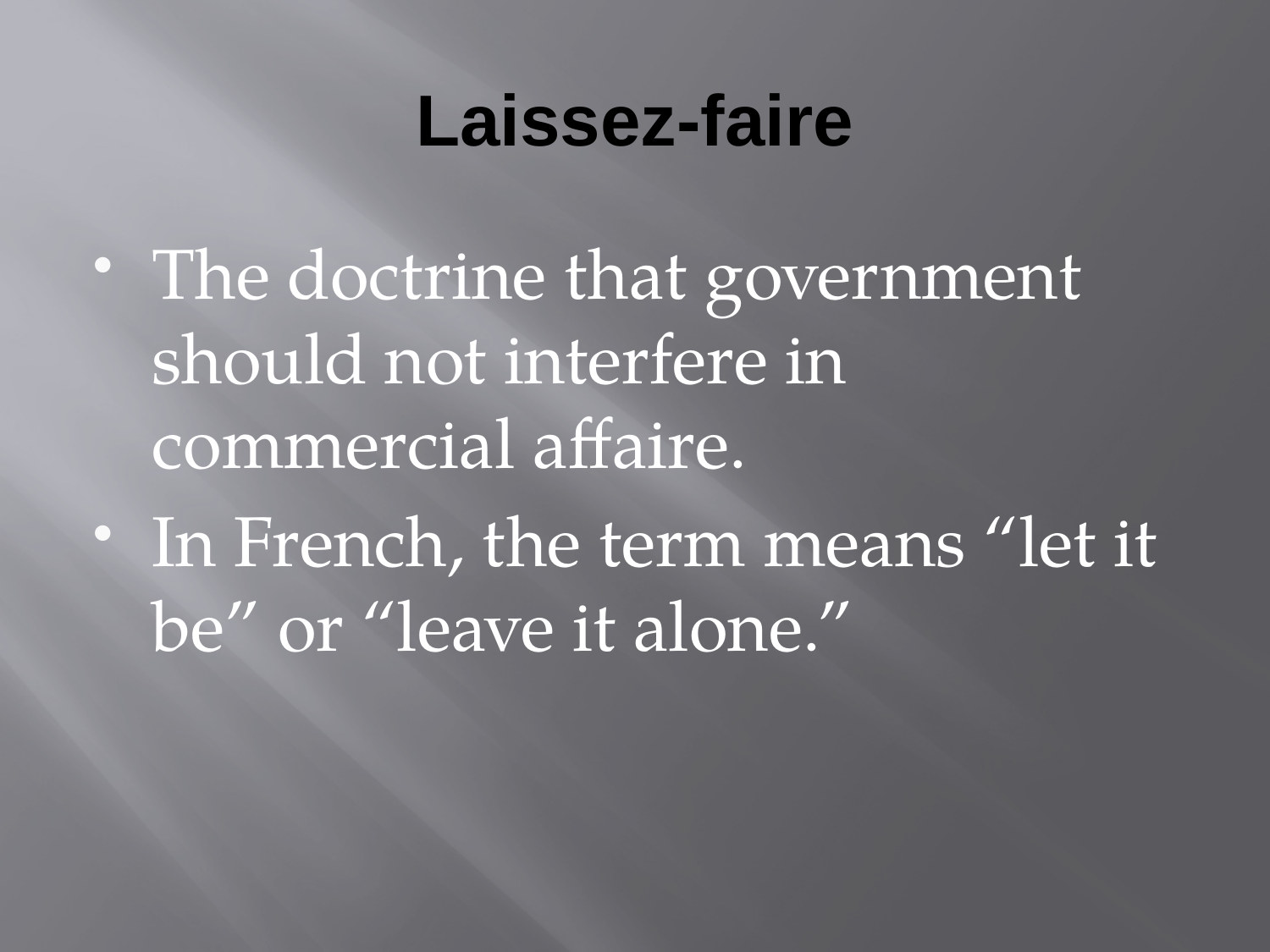

# Laissez-faire
The doctrine that government should not interfere in commercial affaire.
In French, the term means “let it be” or “leave it alone.”